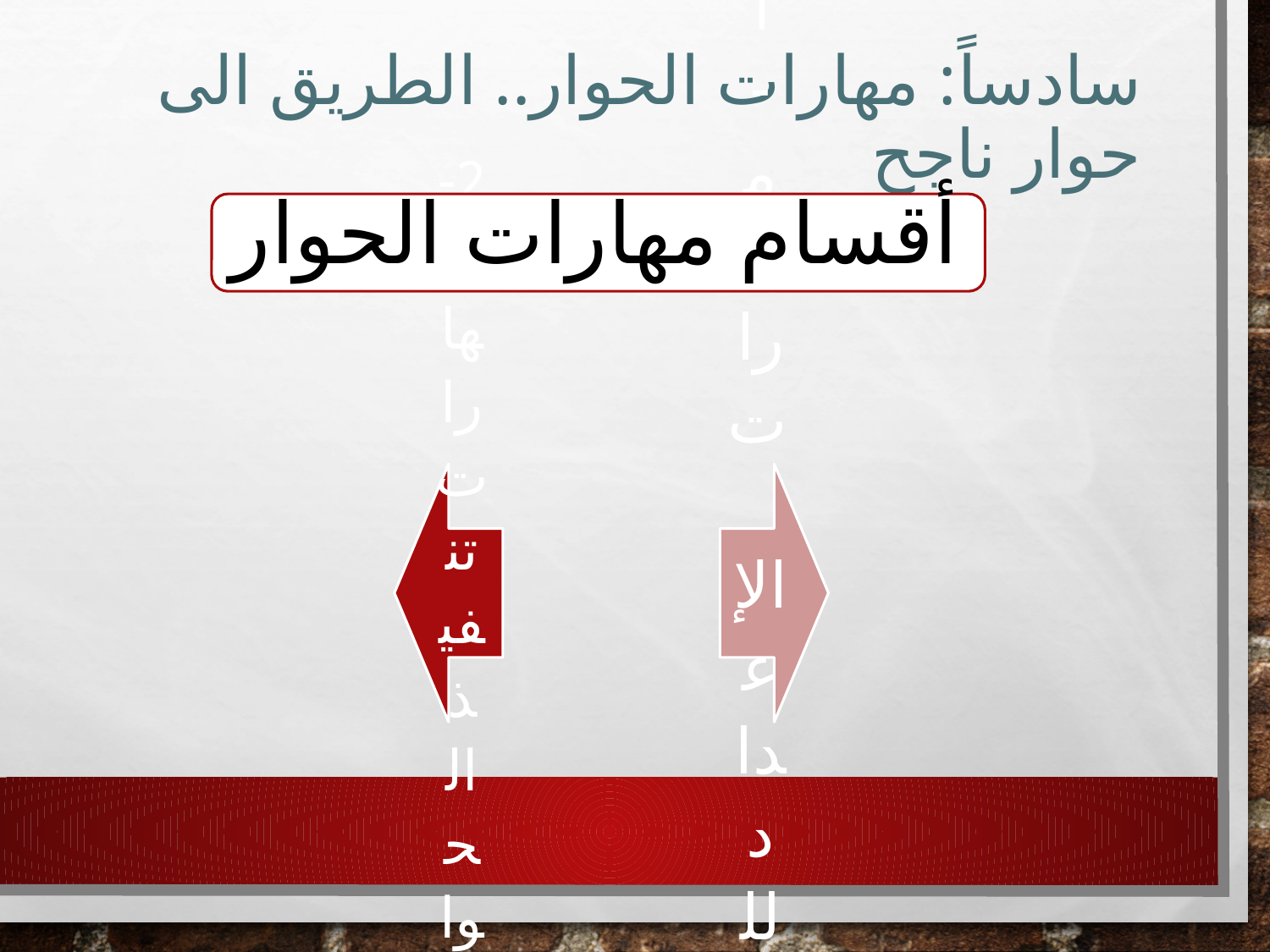

# سادساً: مهارات الحوار.. الطريق الى حوار ناجح